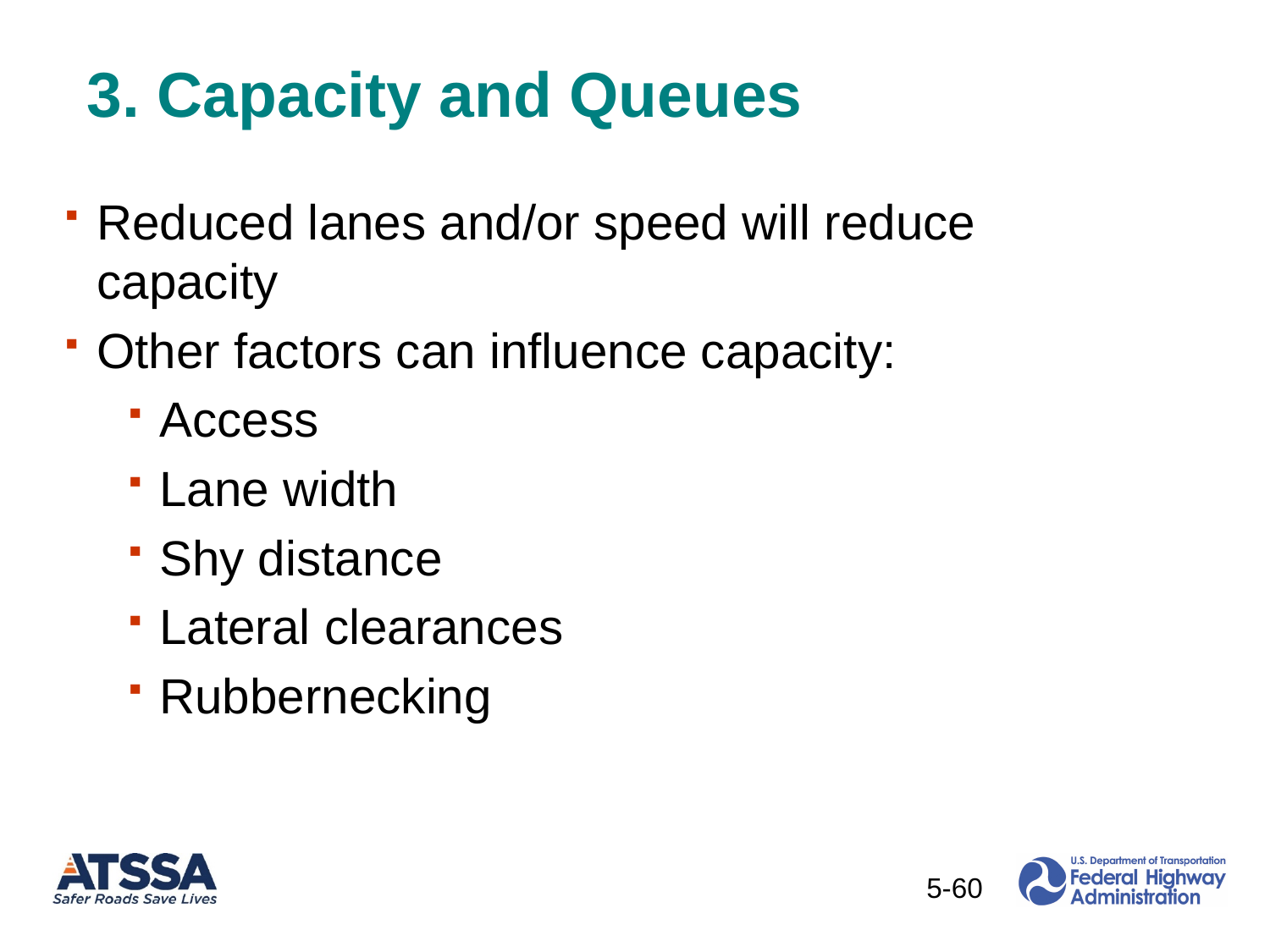

# 3. Capacity and Queues
Reduced lanes and/or speed will reduce capacity
Other factors can influence capacity:
Access
Lane width
Shy distance
Lateral clearances
Rubbernecking